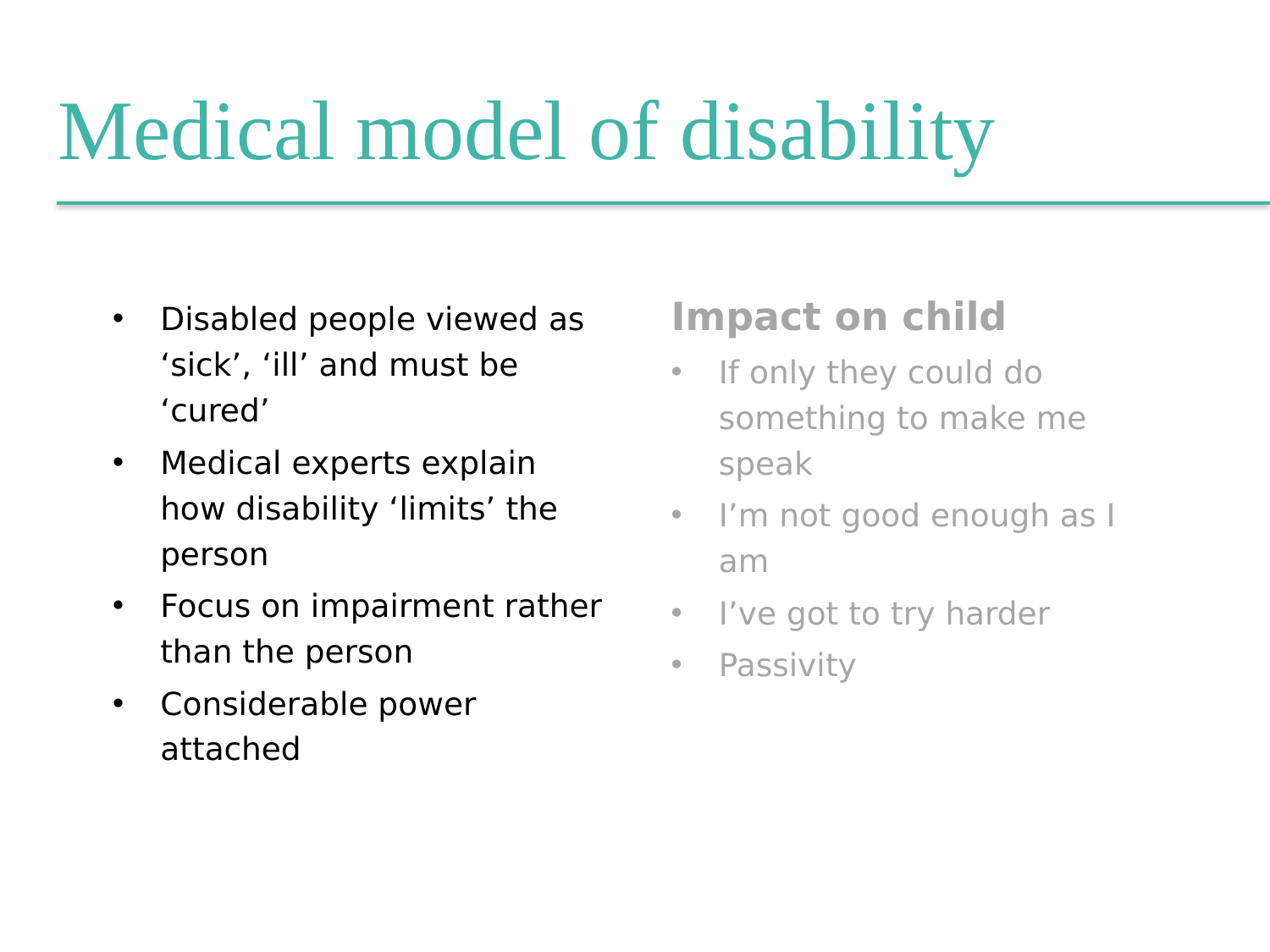

Medical model of disability
Disabled people viewed as ‘sick’, ‘ill’ and must be ‘cured’
Medical experts explain how disability ‘limits’ the person
Focus on impairment rather than the person
Considerable power
attached

Impact on child
If only they could do something to make me speak
I’m not good enough as I am
I’ve got to try harder
Passivity